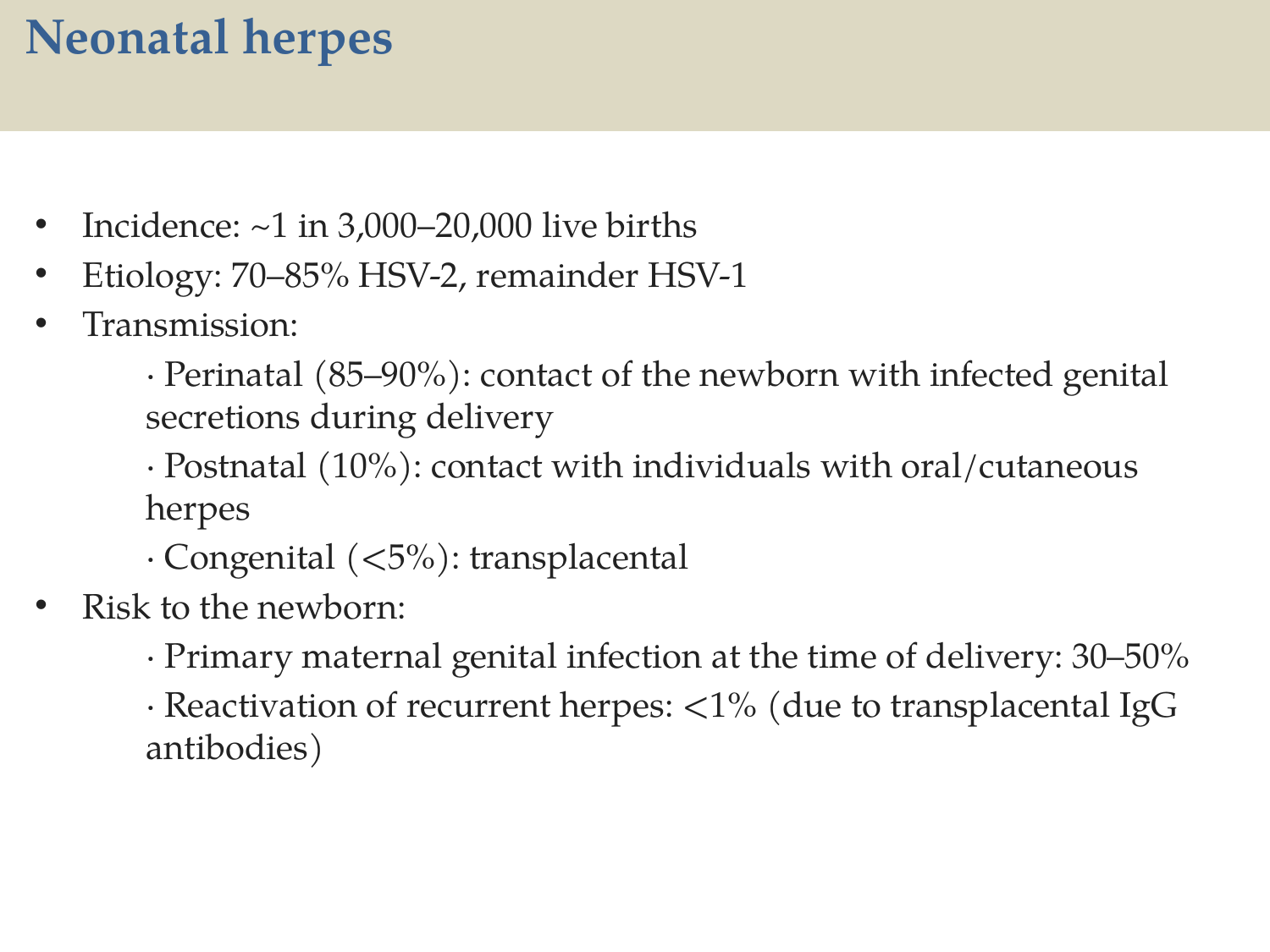

# Neonatal herpes
Incidence: ~1 in 3,000–20,000 live births
Etiology: 70–85% HSV-2, remainder HSV-1
Transmission:
· Perinatal (85–90%): contact of the newborn with infected genital secretions during delivery
· Postnatal (10%): contact with individuals with oral/cutaneous herpes
· Congenital (<5%): transplacental
Risk to the newborn:
· Primary maternal genital infection at the time of delivery: 30–50%
· Reactivation of recurrent herpes: <1% (due to transplacental IgG antibodies)